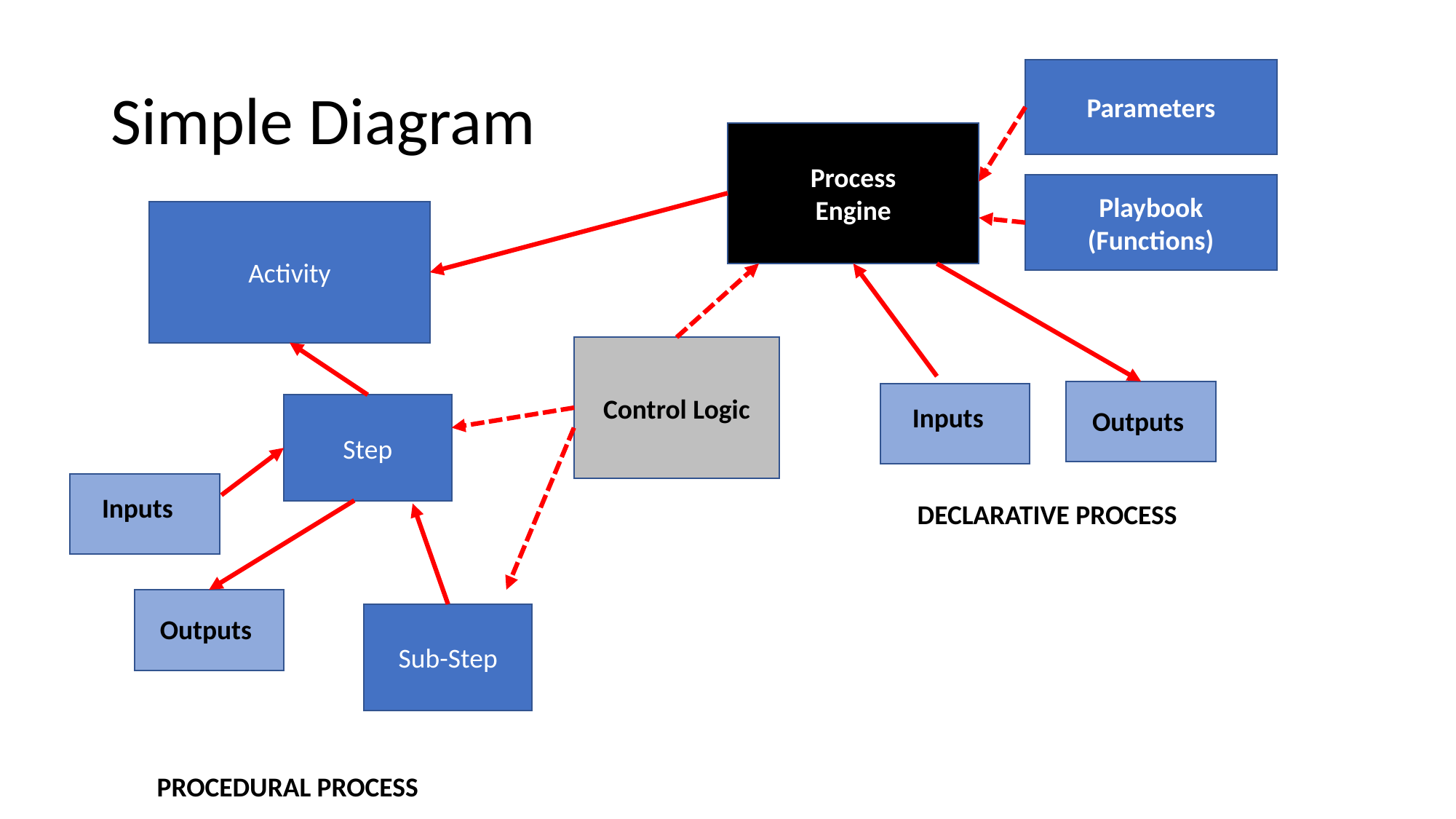

# Simple Diagram
Parameters
Process
Engine
Playbook
(Functions)
Activity
Control Logic

Step
Inputs
Outputs

Inputs
DECLARATIVE PROCESS

Sub-Step
Outputs
PROCEDURAL PROCESS